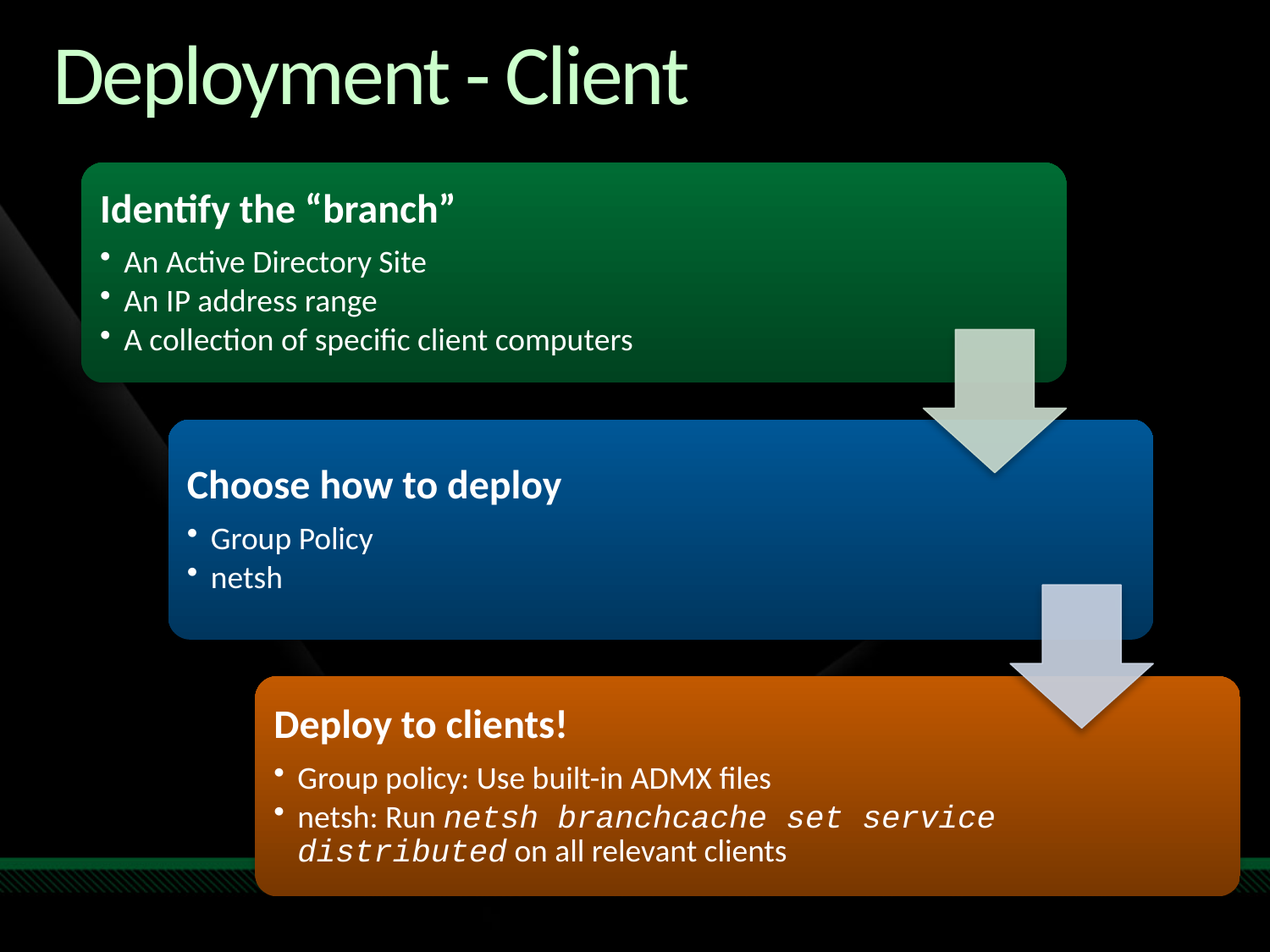

# Deployment - Client
Identify the “branch”
An Active Directory Site
An IP address range
A collection of specific client computers
Choose how to deploy
Group Policy
netsh
Deploy to clients!
Group policy: Use built-in ADMX files
netsh: Run netsh branchcache set service distributed on all relevant clients